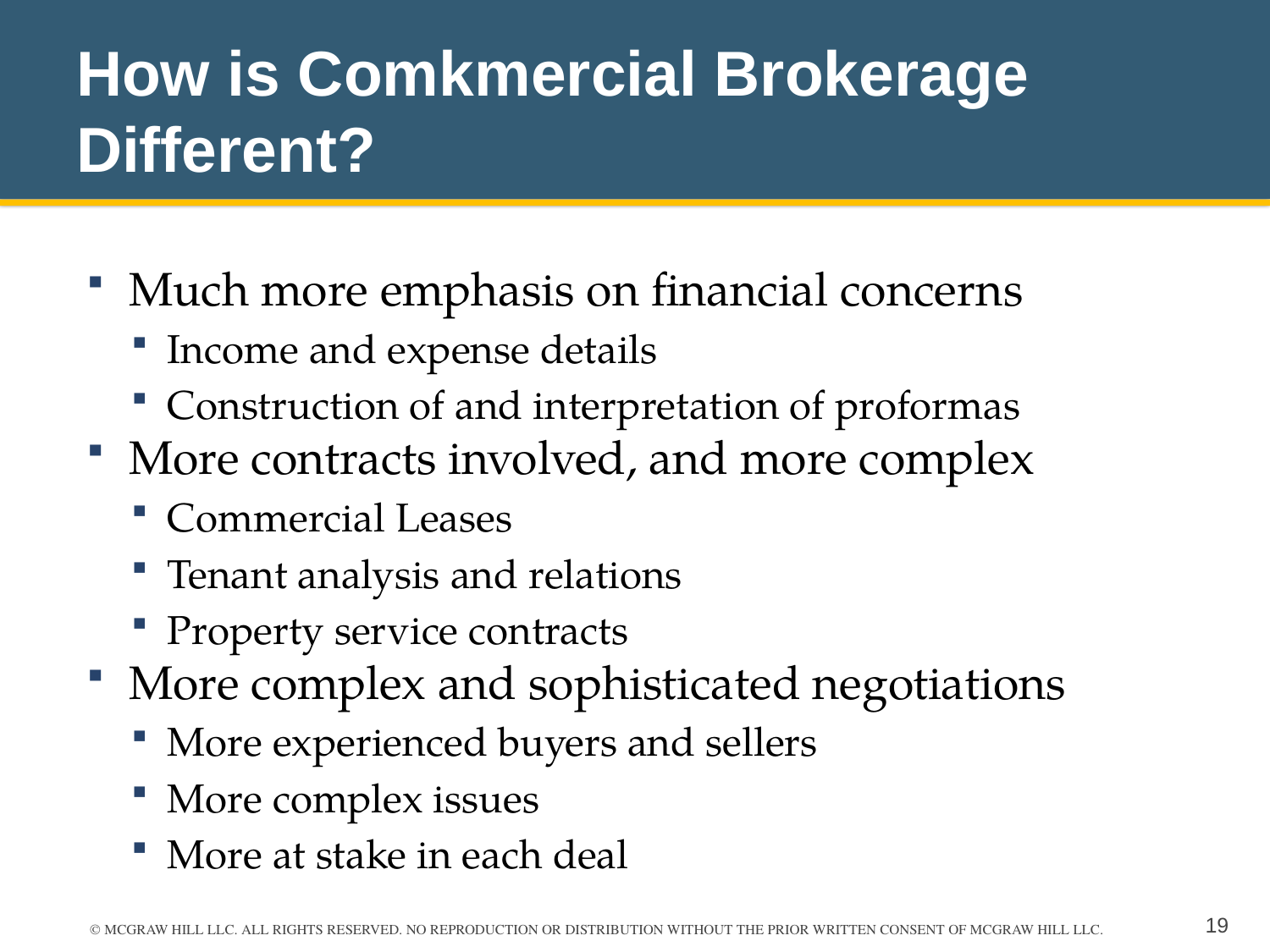

# How is Comkmercial Brokerage Different?
Much more emphasis on financial concerns
Income and expense details
Construction of and interpretation of proformas
More contracts involved, and more complex
Commercial Leases
Tenant analysis and relations
Property service contracts
More complex and sophisticated negotiations
More experienced buyers and sellers
More complex issues
More at stake in each deal

© MCGRAW HILL LLC. ALL RIGHTS RESERVED. NO REPRODUCTION OR DISTRIBUTION WITHOUT THE PRIOR WRITTEN CONSENT OF MCGRAW HILL LLC.
19